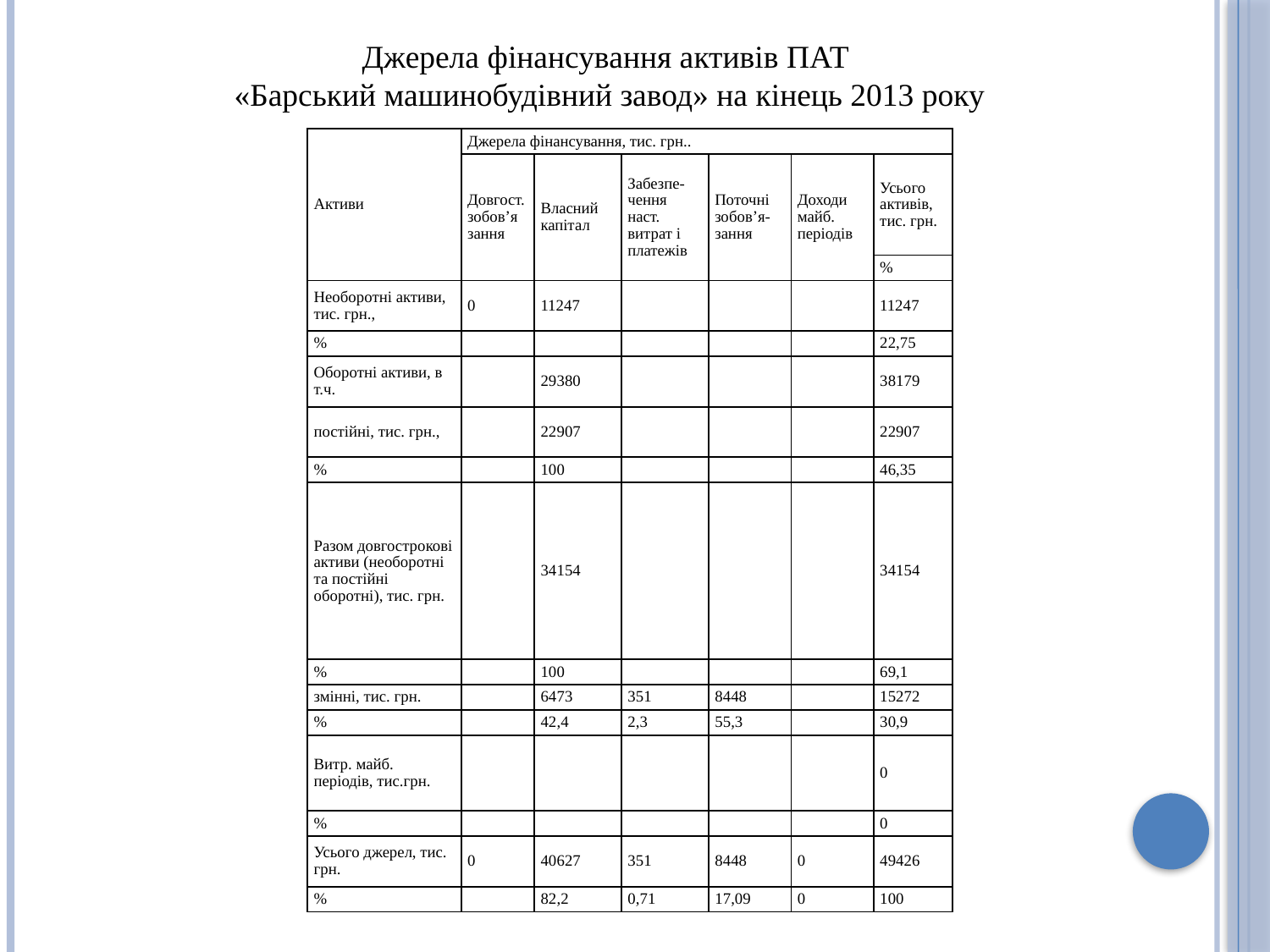

Джерела фінансування активів ПАТ
«Барський машинобудiвний завод» на кінець 2013 року
| Активи | Джерела фінансування, тис. грн.. |  |  |  |  |  |
| --- | --- | --- | --- | --- | --- | --- |
|  | Довгост. зобов’я зання | Власний капітал | Забезпе- чення наст. витрат і платежів | Поточні зобов’я- зання | Доходи майб. періодів | Усього активів, тис. грн. |
|  |  |  |  |  |  | % |
| Необоротні активи, тис. грн., | 0 | 11247 |  |  |  | 11247 |
| % |  |  |  |  |  | 22,75 |
| Оборотні активи, в т.ч. |  | 29380 |  |  |  | 38179 |
| постійні, тис. грн., |  | 22907 |  |  |  | 22907 |
| % |  | 100 |  |  |  | 46,35 |
| Разом довгострокові активи (необоротні та постійні оборотні), тис. грн. |  | 34154 |  |  |  | 34154 |
| % |  | 100 |  |  |  | 69,1 |
| змінні, тис. грн. |  | 6473 | 351 | 8448 |  | 15272 |
| % |  | 42,4 | 2,3 | 55,3 |  | 30,9 |
| Витр. майб. періодів, тис.грн. |  |  |  |  |  | 0 |
| % |  |  |  |  |  | 0 |
| Усього джерел, тис. грн. | 0 | 40627 | 351 | 8448 | 0 | 49426 |
| % |  | 82,2 | 0,71 | 17,09 | 0 | 100 |